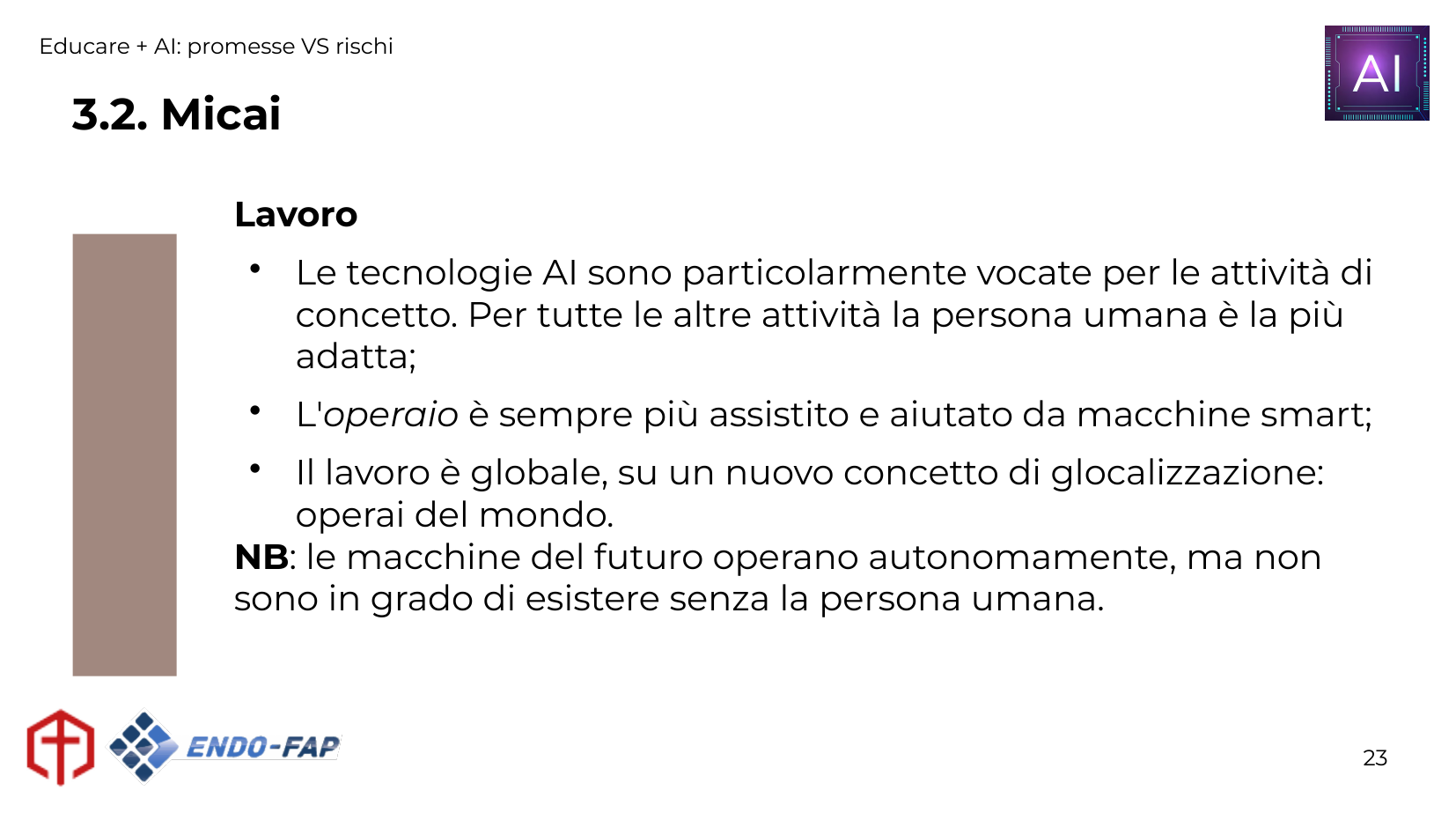

# 3.2. Micai
Lavoro
Le tecnologie AI sono particolarmente vocate per le attività di concetto. Per tutte le altre attività la persona umana è la più adatta;
L'operaio è sempre più assistito e aiutato da macchine smart;
Il lavoro è globale, su un nuovo concetto di glocalizzazione: operai del mondo.
NB: le macchine del futuro operano autonomamente, ma non sono in grado di esistere senza la persona umana.